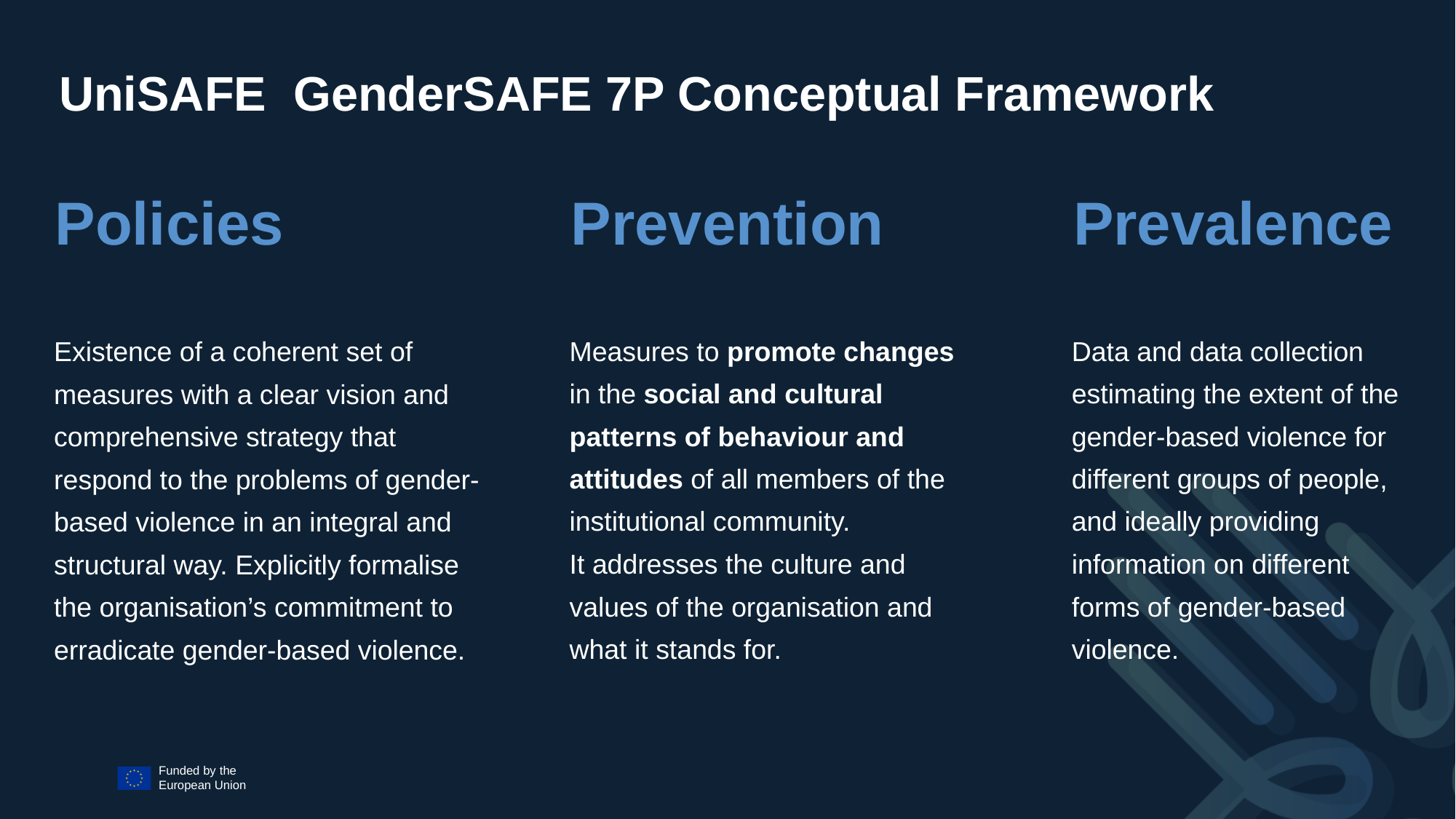

# UniSAFE  GenderSAFE 7P Conceptual Framework
Policies
Prevention
Prevalence
Measures to promote changes in the social and cultural patterns of behaviour and attitudes of all members of the institutional community.
It addresses the culture and values of the organisation and what it stands for.
Data and data collection estimating the extent of the gender-based violence for different groups of people, and ideally providing information on different forms of gender-based violence.
Existence of a coherent set of measures with a clear vision and comprehensive strategy that respond to the problems of gender-based violence in an integral and structural way. Explicitly formalise the organisation’s commitment to erradicate gender-based violence.